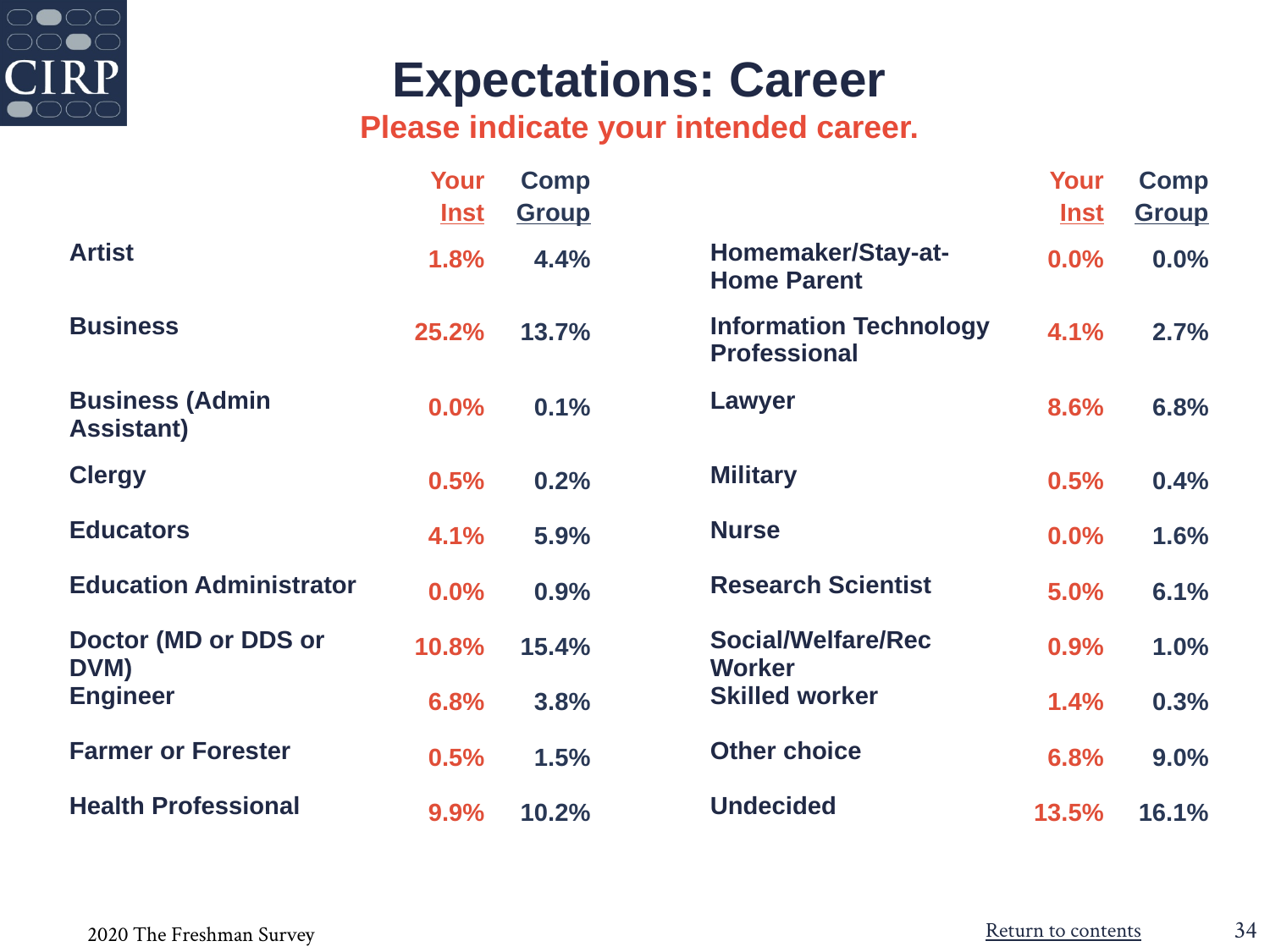

Expectations: Career
Please indicate your intended career.
|  | Your  Inst | Comp Group |  |  | Your Inst | Comp Group |
| --- | --- | --- | --- | --- | --- | --- |
| Artist | 1.8% | 4.4% |  | Homemaker/Stay-at-Home Parent | 0.0% | 0.0% |
| Business | 25.2% | 13.7% |  | Information Technology Professional | 4.1% | 2.7% |
| Business (Admin Assistant) | 0.0% | 0.1% |  | Lawyer | 8.6% | 6.8% |
| Clergy | 0.5% | 0.2% |  | Military | 0.5% | 0.4% |
| Educators | 4.1% | 5.9% |  | Nurse | 0.0% | 1.6% |
| Education Administrator | 0.0% | 0.9% |  | Research Scientist | 5.0% | 6.1% |
| Doctor (MD or DDS or DVM) | 10.8% | 15.4% |  | Social/Welfare/Rec Worker | 0.9% | 1.0% |
| Engineer | 6.8% | 3.8% |  | Skilled worker | 1.4% | 0.3% |
| Farmer or Forester | 0.5% | 1.5% |  | Other choice | 6.8% | 9.0% |
| Health Professional | 9.9% | 10.2% |  | Undecided | 13.5% | 16.1% |
|  |  |  |  |  |  |  |
2020 The Freshman Survey
Return to contents
34